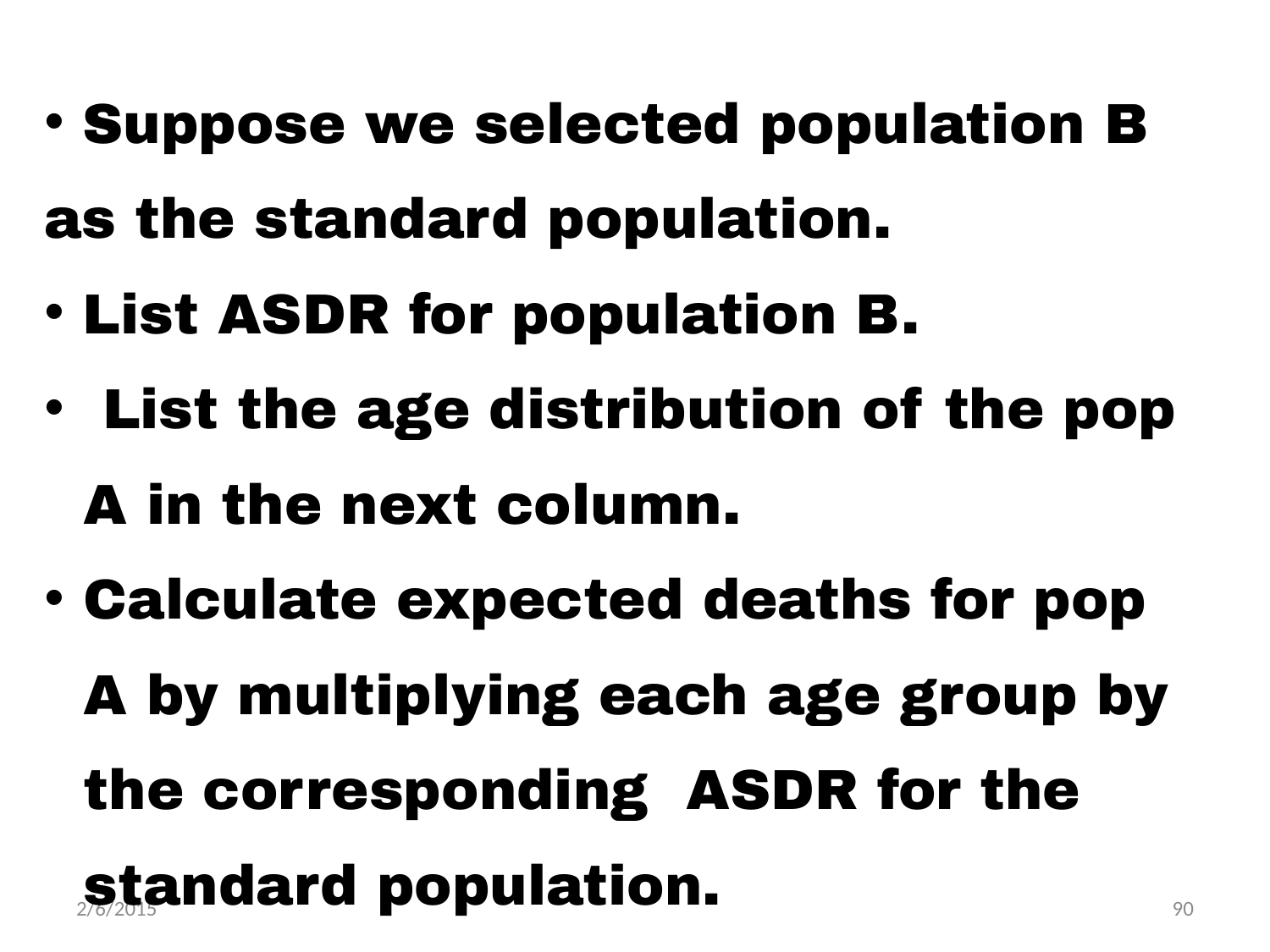

Suppose we selected population B as the standard population.
 List ASDR for population B.
 List the age distribution of the pop A in the next column.
Calculate expected deaths for pop A by multiplying each age group by the corresponding  ASDR for the standard population.
2/6/2015
90